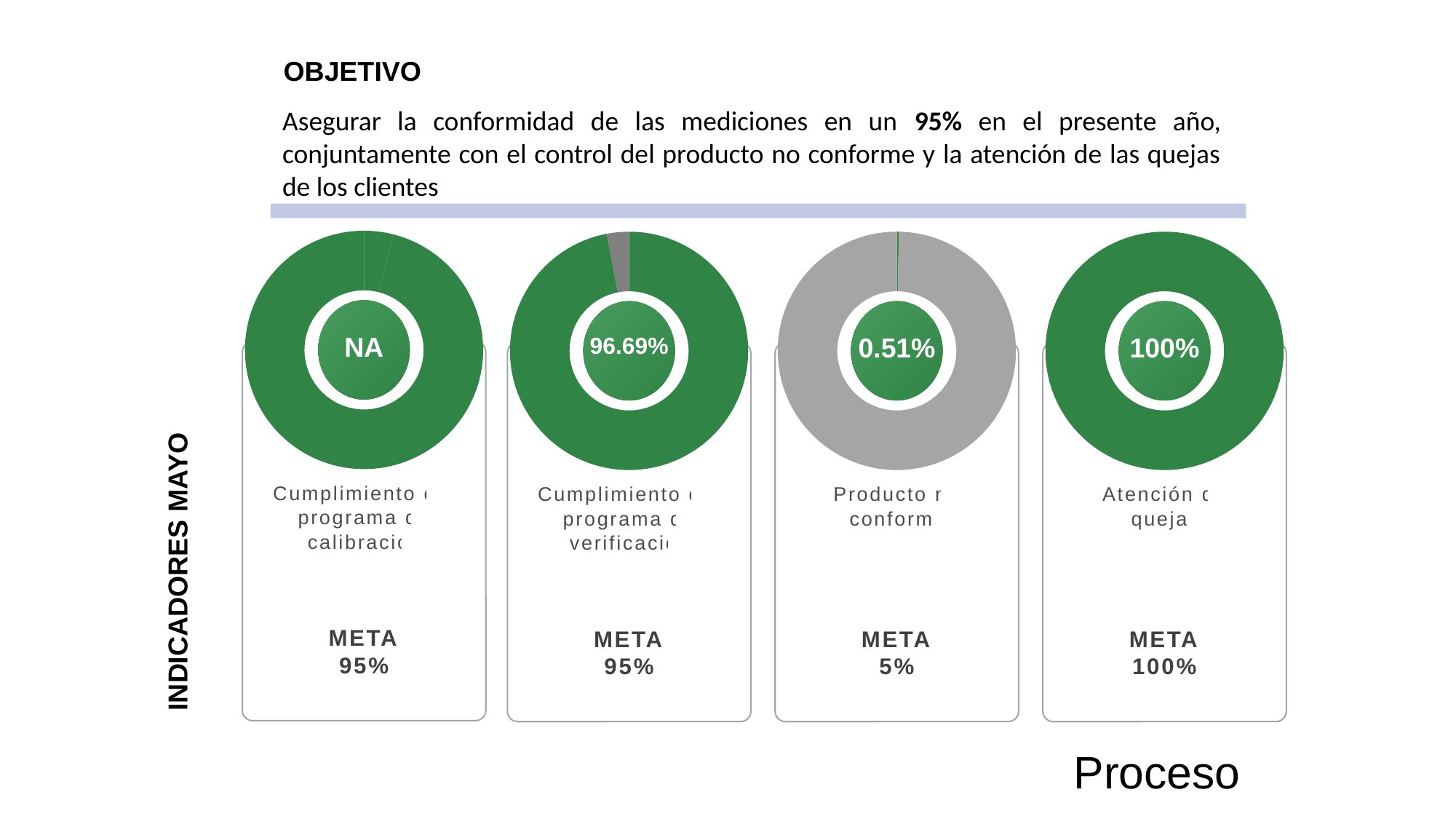

OBJETIVO
Asegurar la conformidad de las mediciones en un 95% en el presente año, conjuntamente con el control del producto no conforme y la atención de las quejas de los clientes

### Chart

| Category | ventas |
|---|---|
| la primera temporada | 0.04 |
| segundo cuarto | 0.97 |
NA

Cumplimiento del programa de calibración
META
95%

### Chart

| Category | ventas |
|---|---|
| la primera temporada | 0.9669 |
| segundo cuarto | 0.03 |
96.69%

Cumplimiento del programa de verificación
META
95%

### Chart

| Category | ventas |
|---|---|
| la primera temporada | 0.0025 |
| segundo cuarto | 0.9 |
0.51%

Producto no conforme
META
5%

### Chart

| Category | ventas |
|---|---|
| la primera temporada | 1.0 |
| segundo cuarto | 0.0 |
100%

Atención de quejas
META
100%
INDICADORES MAYO
Proceso